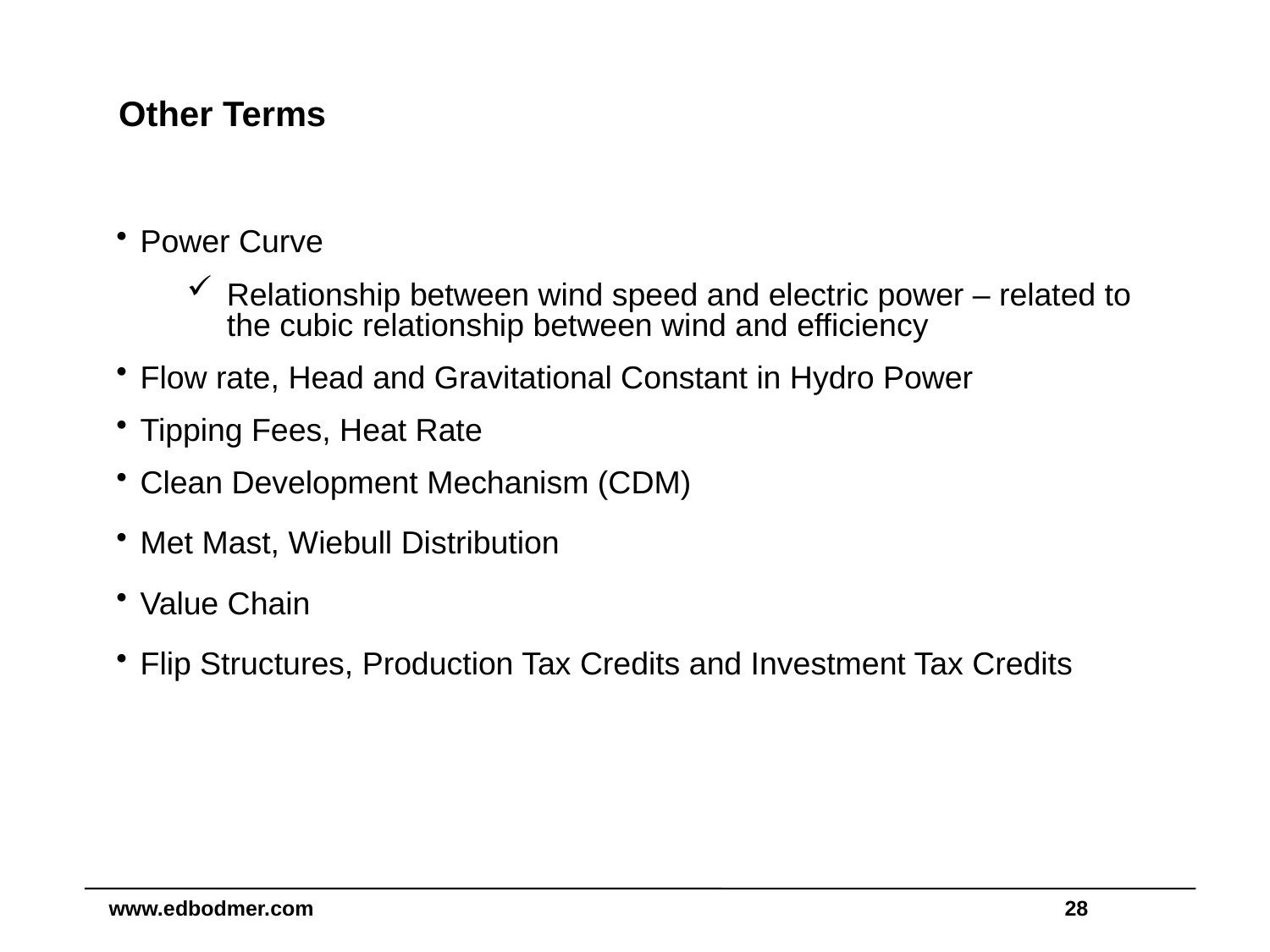

# Other Terms
Power Curve
Relationship between wind speed and electric power – related to the cubic relationship between wind and efficiency
Flow rate, Head and Gravitational Constant in Hydro Power
Tipping Fees, Heat Rate
Clean Development Mechanism (CDM)
Met Mast, Wiebull Distribution
Value Chain
Flip Structures, Production Tax Credits and Investment Tax Credits